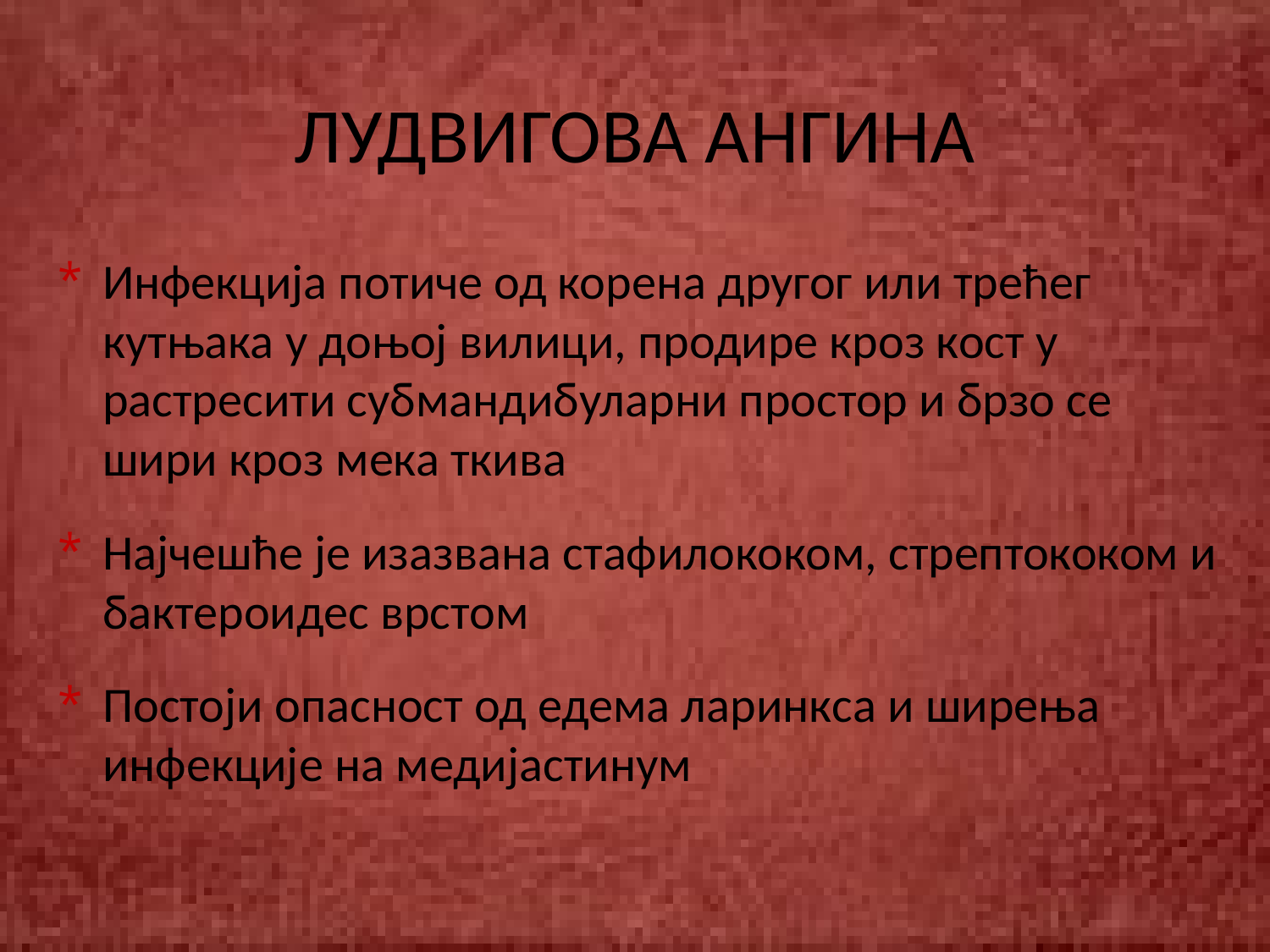

# ЛУДВИГОВА АНГИНА
Инфекција потиче од корена другог или трећег кутњака у доњој вилици, продире кроз кост у растресити субмандибуларни простор и брзо се шири кроз мека ткива

Најчешће је изазвана стафилококом, стрептококом и бактероидес врстом

Постоји опасност од едема ларинкса и ширења инфекције на медијастинум